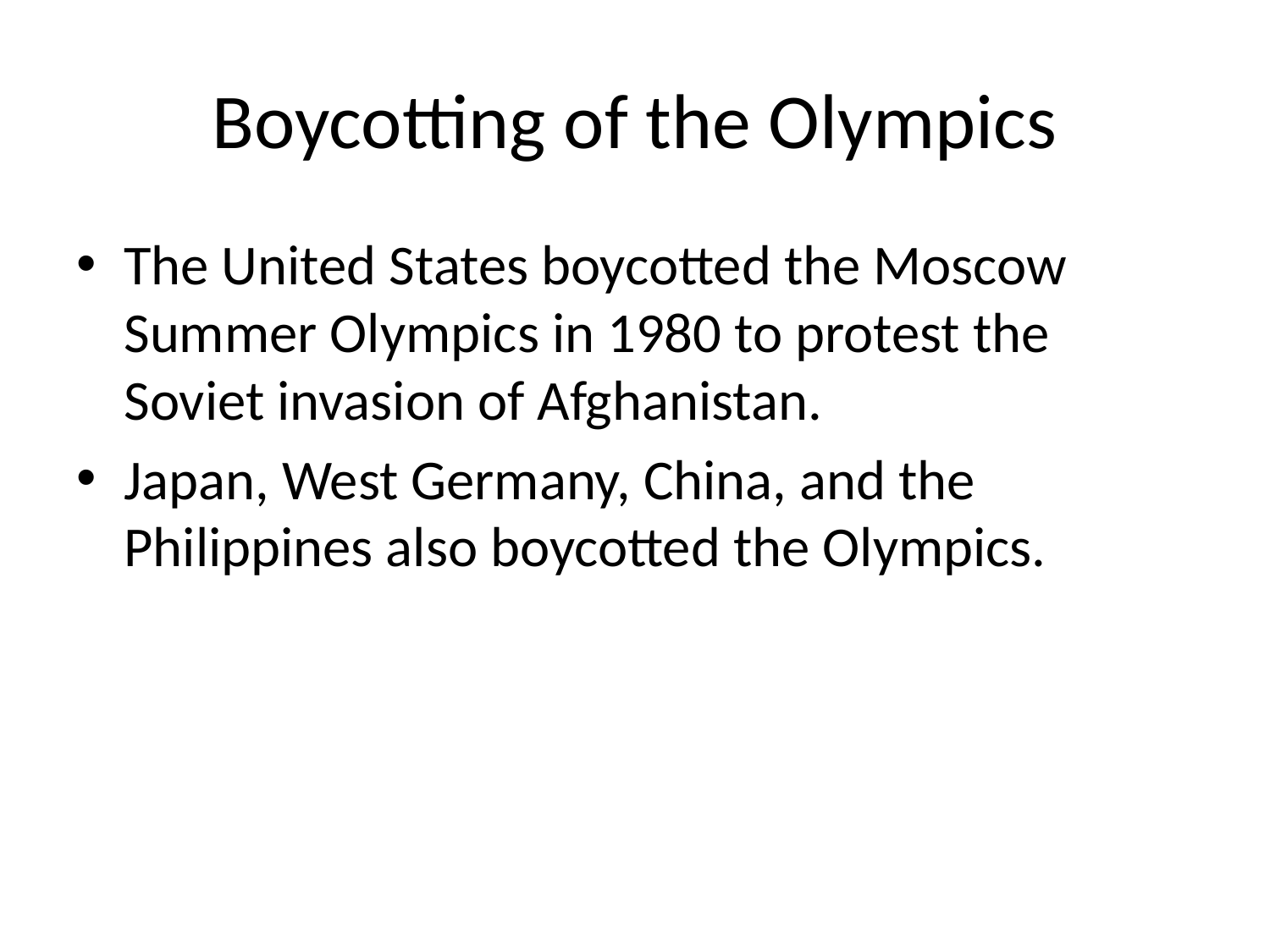

# Boycotting of the Olympics
The United States boycotted the Moscow Summer Olympics in 1980 to protest the Soviet invasion of Afghanistan.
Japan, West Germany, China, and the Philippines also boycotted the Olympics.